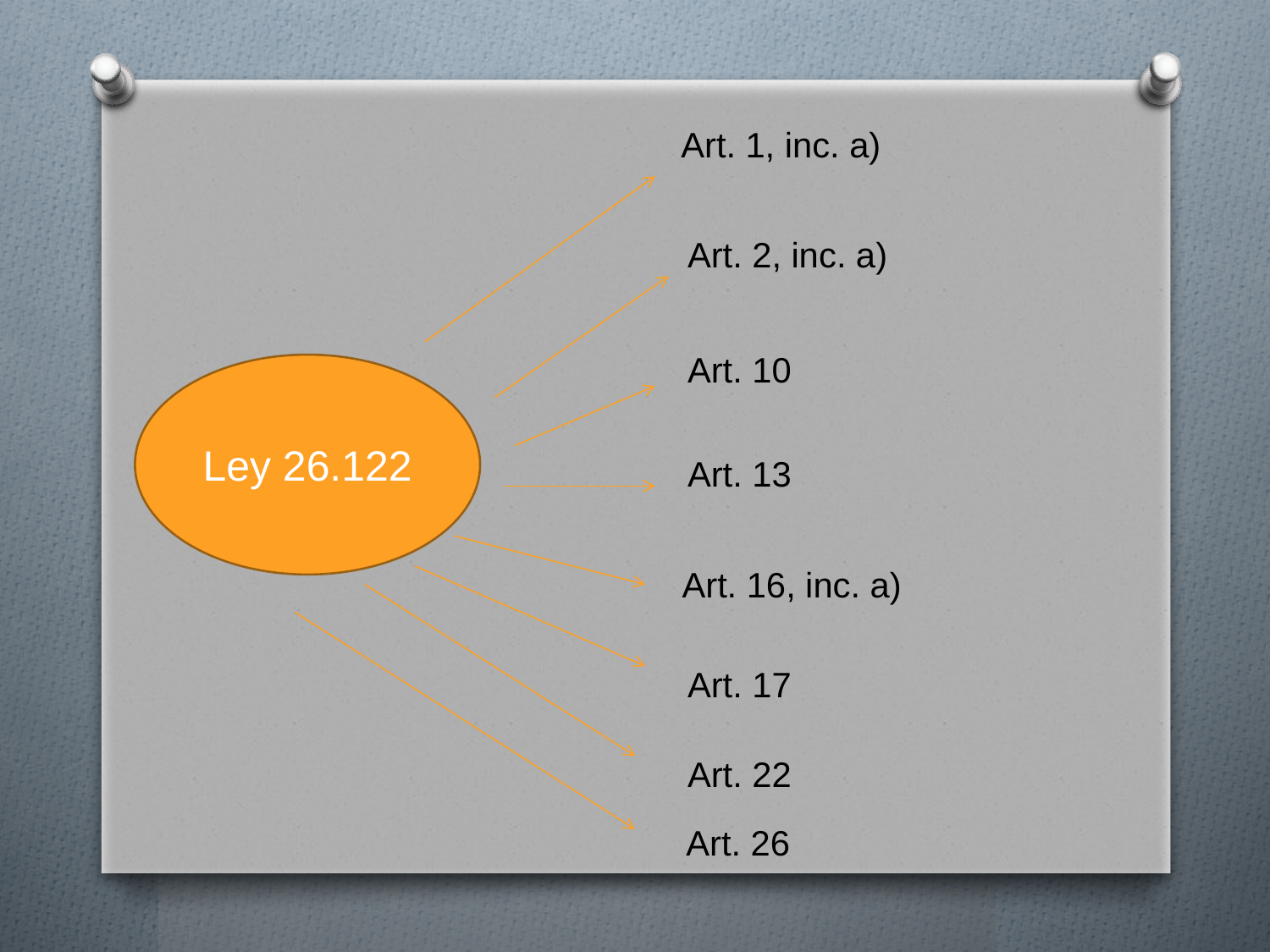

Art. 1, inc. a)
Art. 2, inc. a)
Art. 10
Ley 26.122
Art. 13
Art. 16, inc. a)
Art. 17
Art. 22
Art. 26